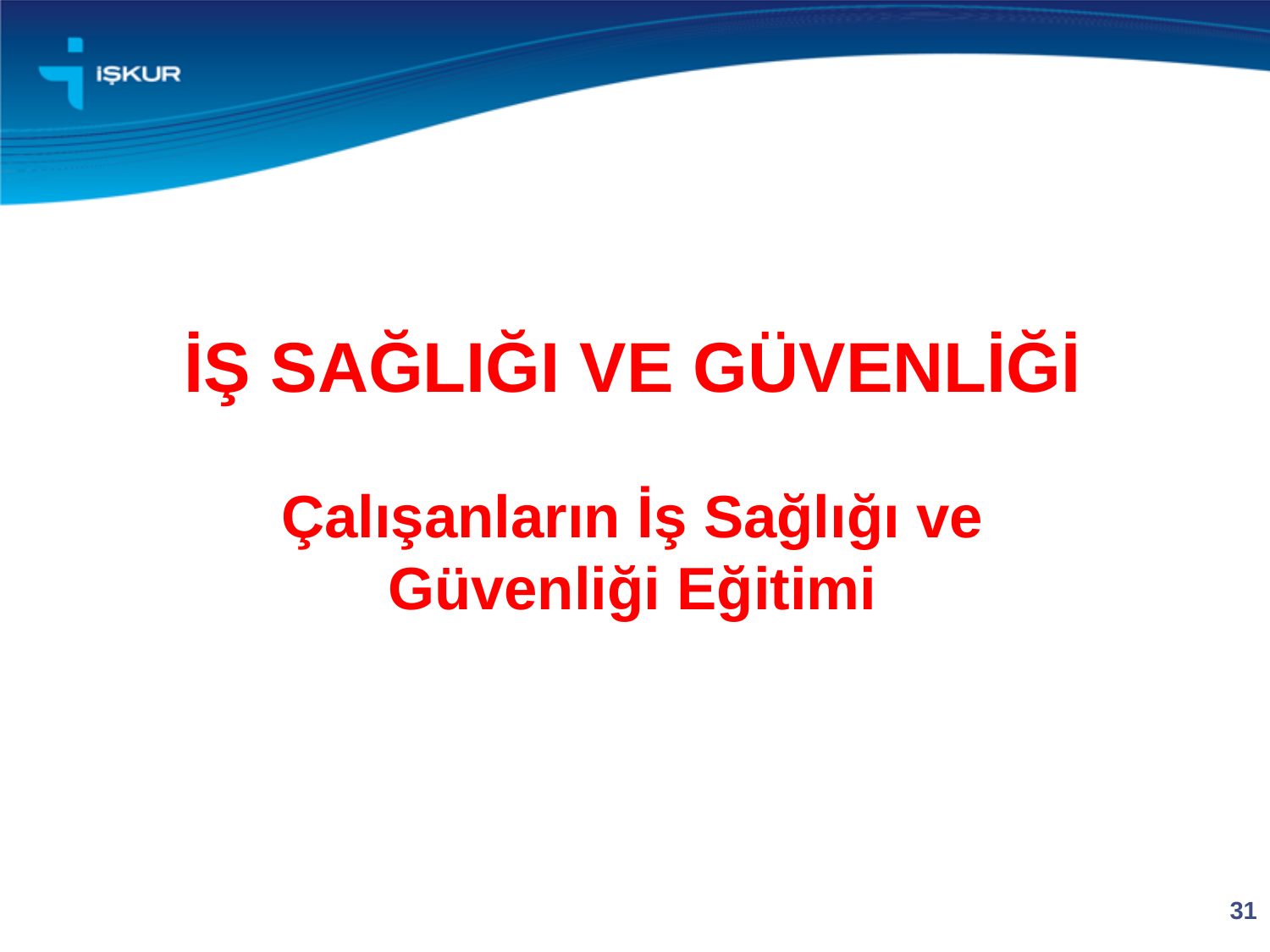

İŞ SAĞLIĞI VE GÜVENLİĞİ

Çalışanların İş Sağlığı ve Güvenliği Eğitimi
31